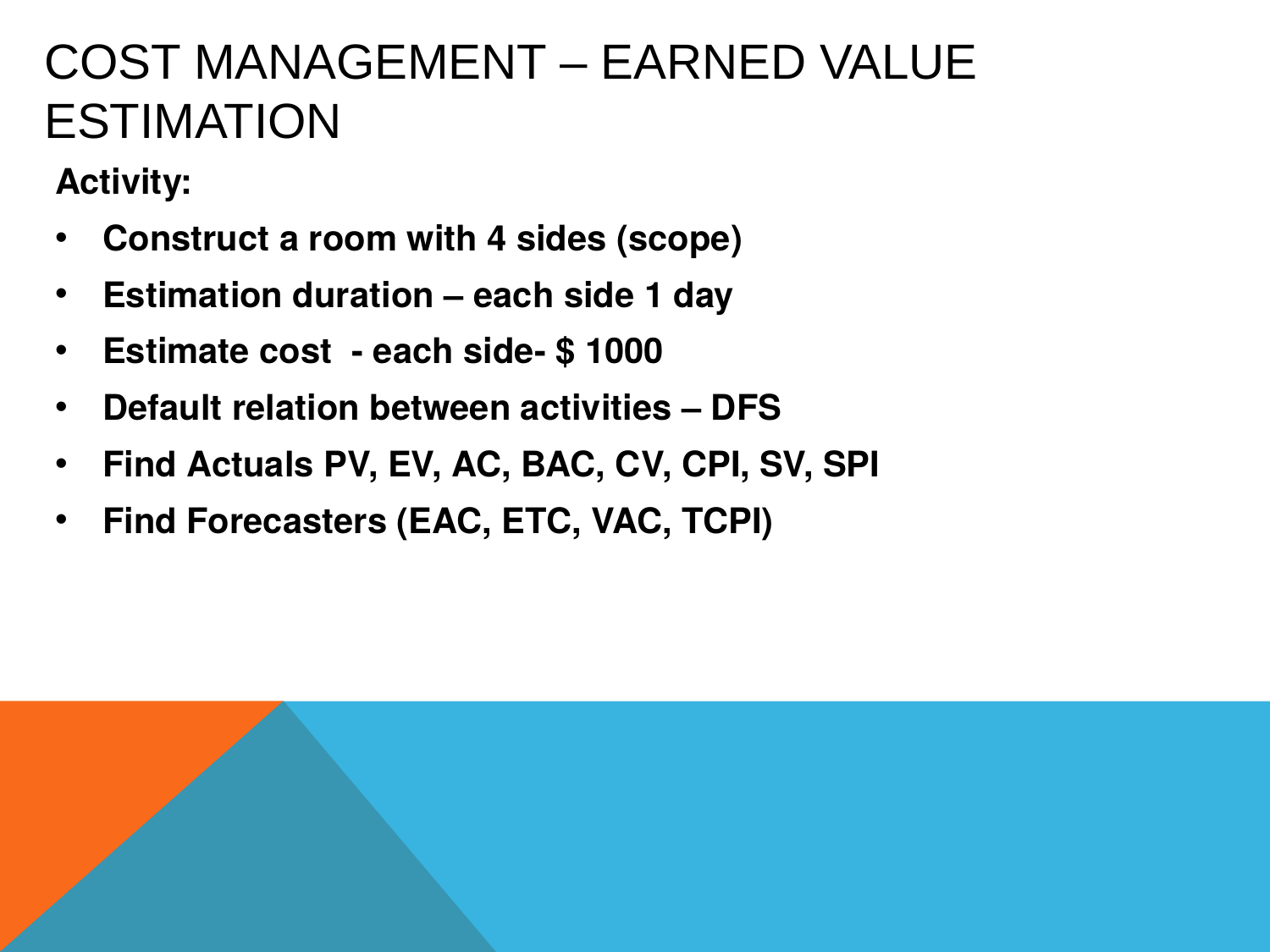

# Cost management – earned value estimation
Activity:
Construct a room with 4 sides (scope)
Estimation duration – each side 1 day
Estimate cost  - each side- $ 1000
Default relation between activities – DFS
Find Actuals PV, EV, AC, BAC, CV, CPI, SV, SPI
Find Forecasters (EAC, ETC, VAC, TCPI)